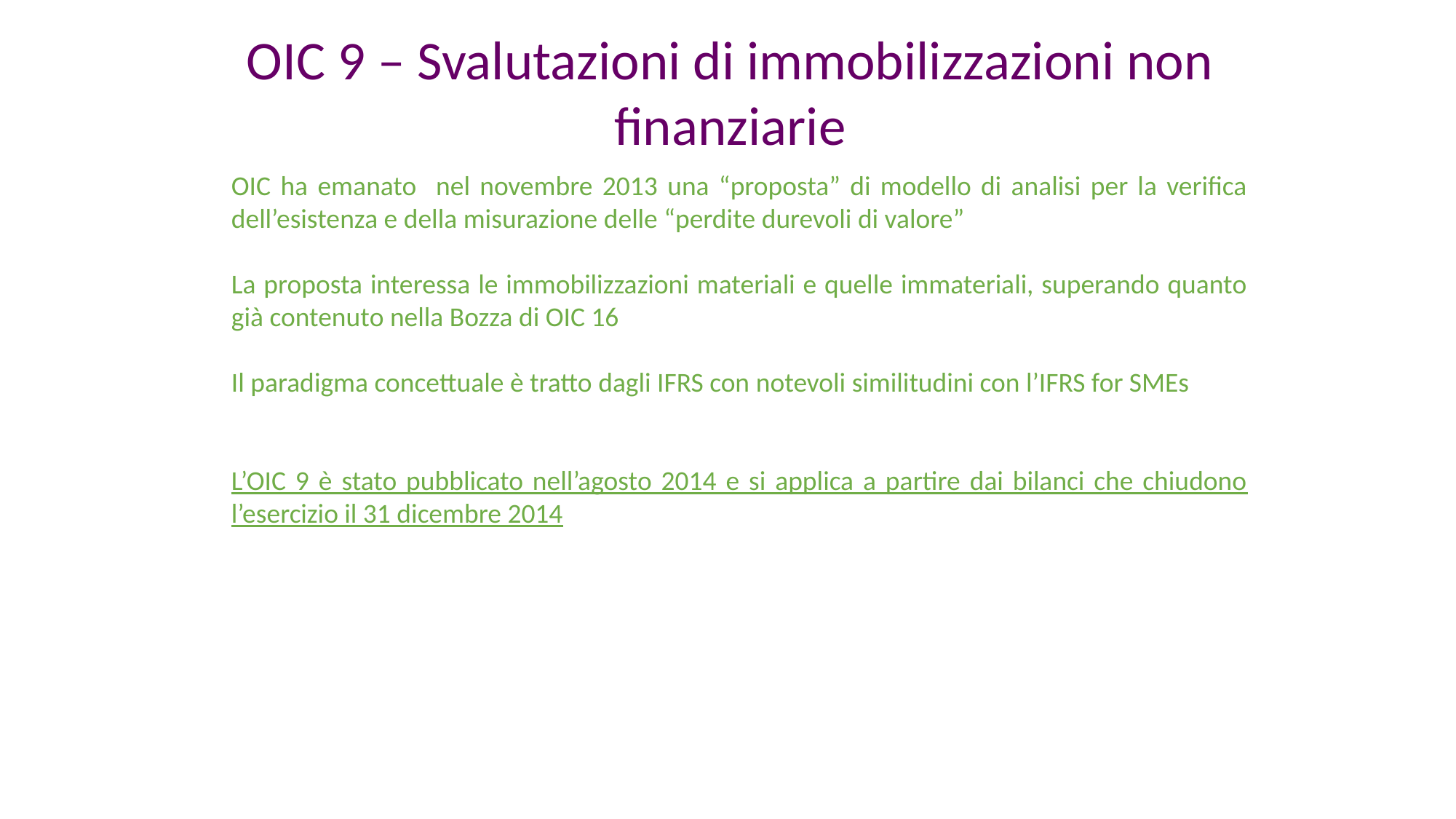

OIC 9 – Svalutazioni di immobilizzazioni non finanziarie

OIC ha emanato  nel novembre 2013 una “proposta” di modello di analisi per la verifica dell’esistenza e della misurazione delle “perdite durevoli di valore”

La proposta interessa le immobilizzazioni materiali e quelle immateriali, superando quanto già contenuto nella Bozza di OIC 16

Il paradigma concettuale è tratto dagli IFRS con notevoli similitudini con l’IFRS for SMEs

L’OIC 9 è stato pubblicato nell’agosto 2014 e si applica a partire dai bilanci che chiudono l’esercizio il 31 dicembre 2014